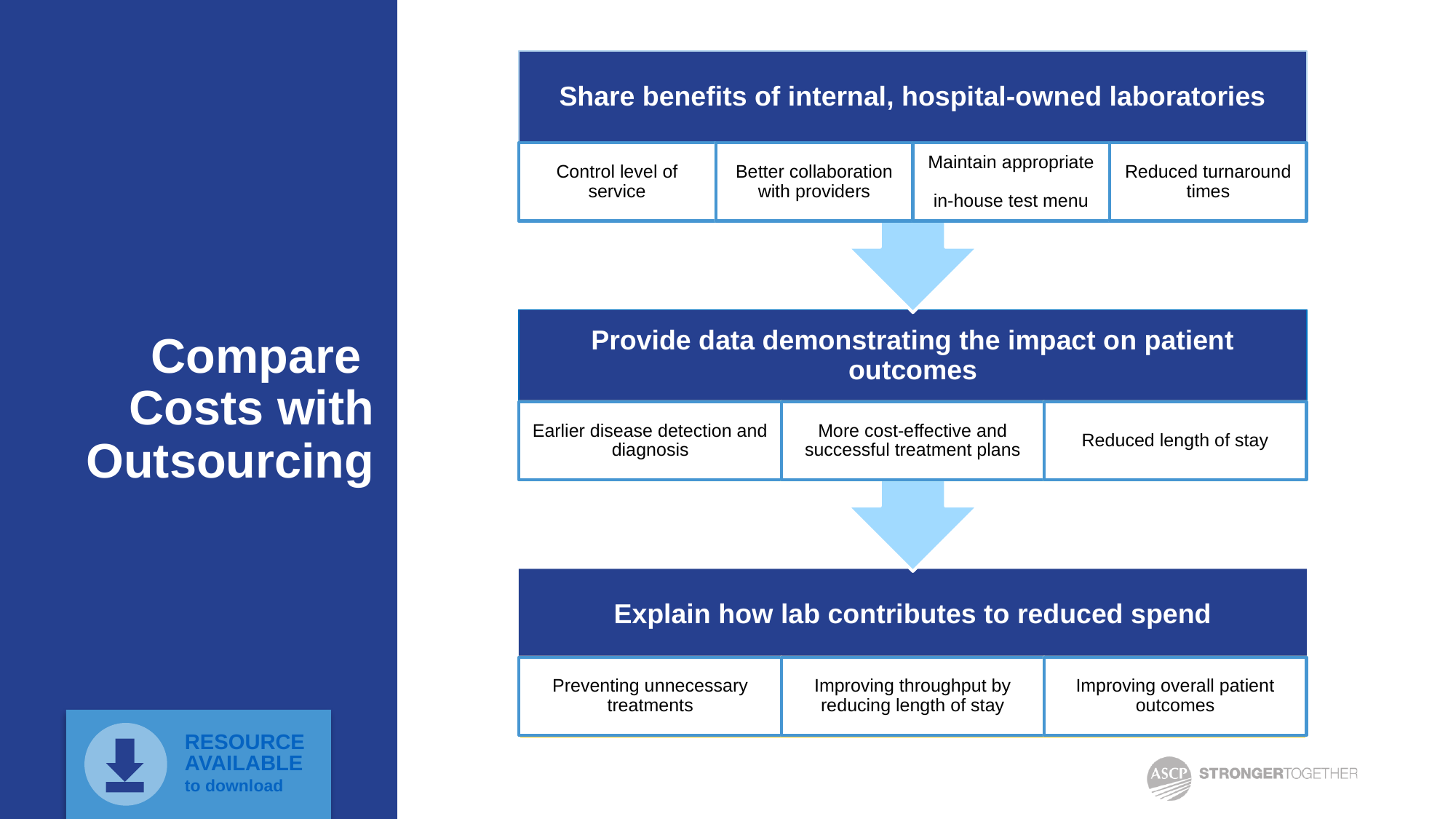

Share benefits of internal, hospital-owned laboratories

Control level of service

Better collaboration with providers

Reduced turnaround times
Maintain appropriate
in-house test menu

Provide data demonstrating the impact on patient outcomes

Earlier disease detection and diagnosis

More cost-effective and successful treatment plans

Reduced length of stay

Explain how lab contributes to reduced spend

Preventing unnecessary treatments

Improving throughput by reducing length of stay

Improving overall patient outcomes
# Compare Costs with Outsourcing

RESOURCE AVAILABLE
to download